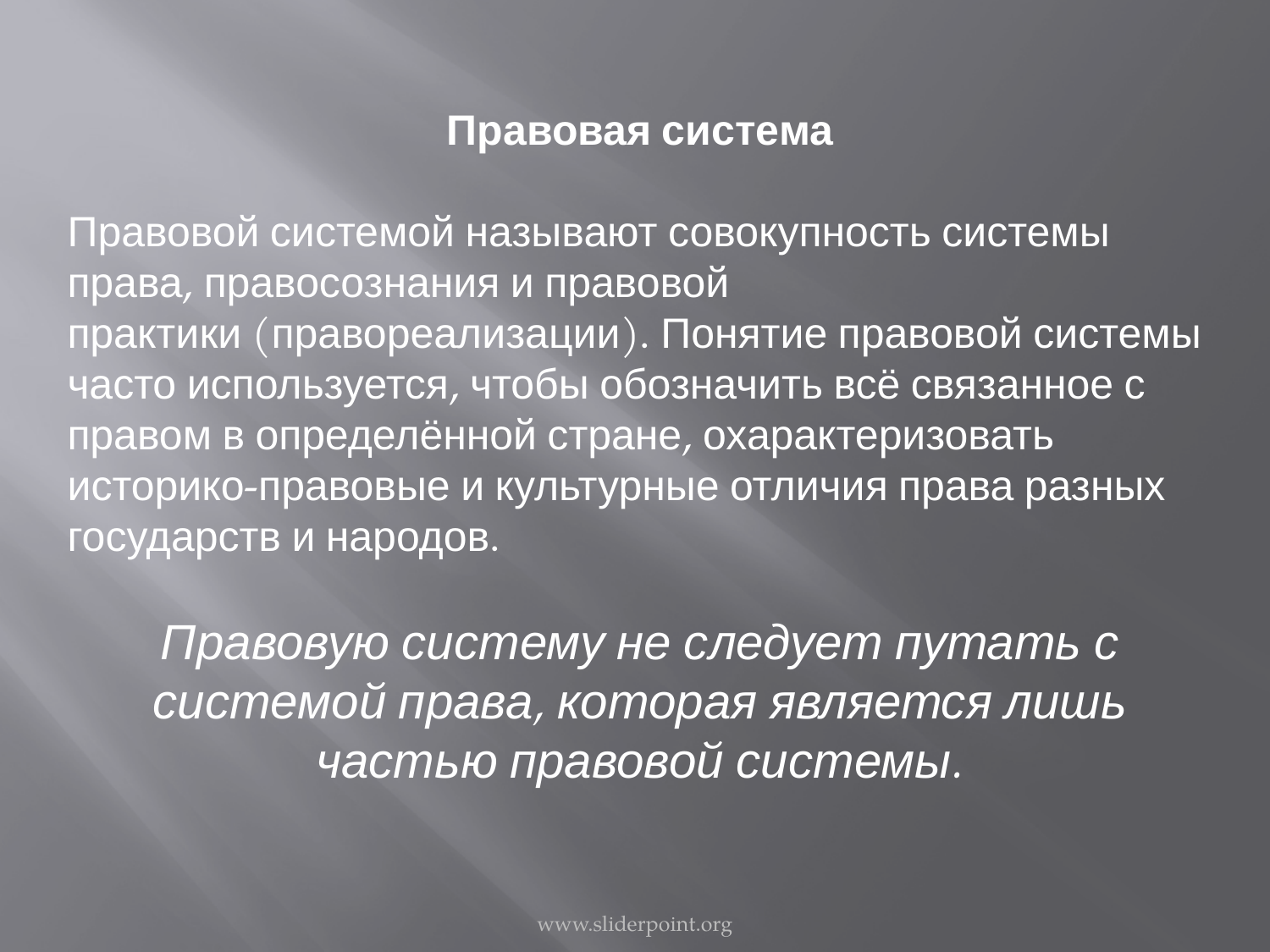

Правовая система

Правовой системой называют совокупность системы права, правосознания и правовой практики (правореализации). Понятие правовой системы часто используется, чтобы обозначить всё связанное с правом в определённой стране, охарактеризовать историко-правовые и культурные отличия права разных государств и народов.

Правовую систему не следует путать с системой права, которая является лишь частью правовой системы.

www.sliderpoint.org